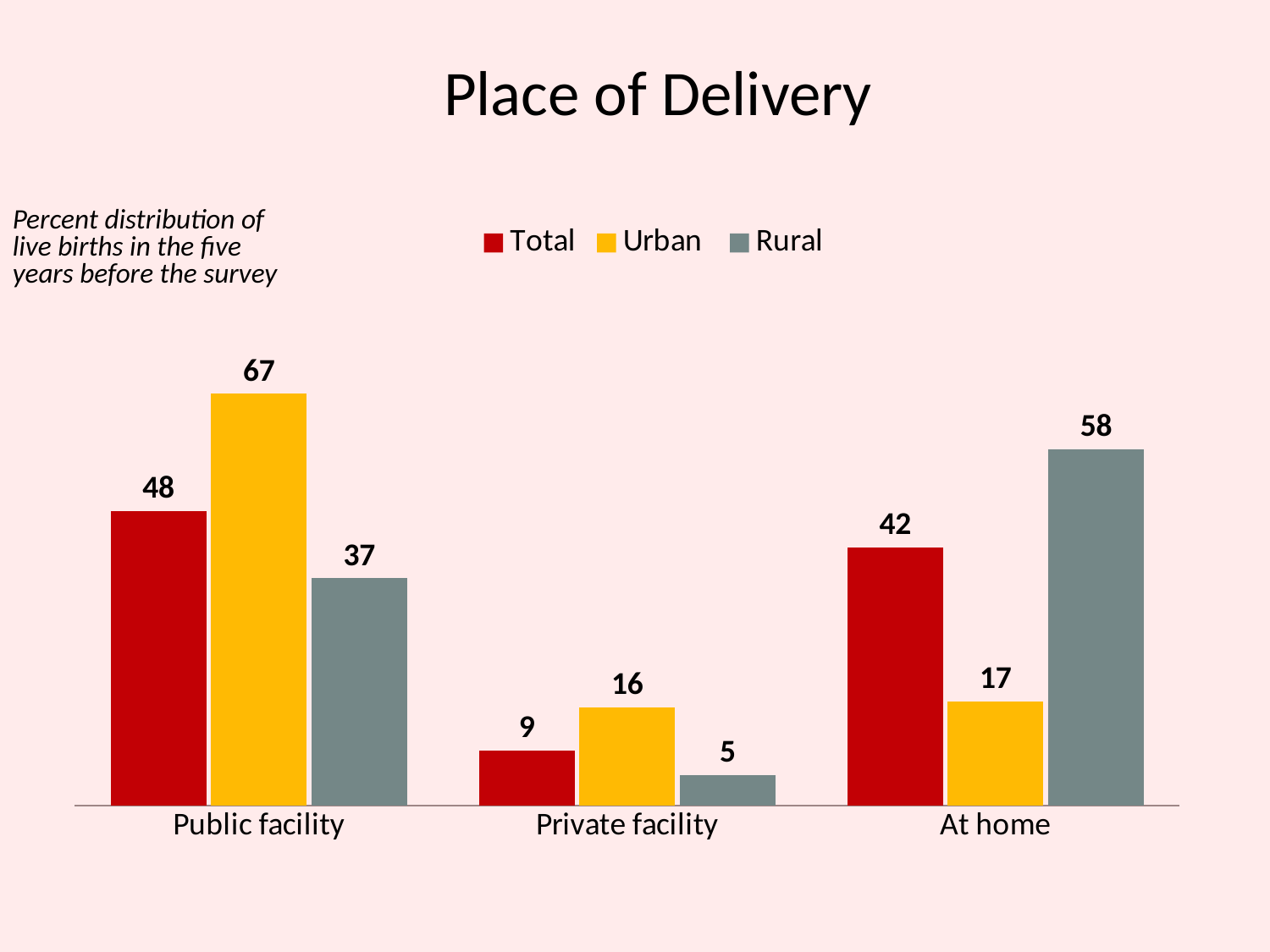

# Place of Delivery
Percent distribution of live births in the five years before the survey

### Chart

| Category | Total | Urban  | Rural |
|---|---|---|---|
| Public facility | 48.0 | 67.0 | 37.0 |
| Private facility | 9.0 | 16.0 | 5.0 |
| At home | 42.0 | 17.0 | 58.0 |